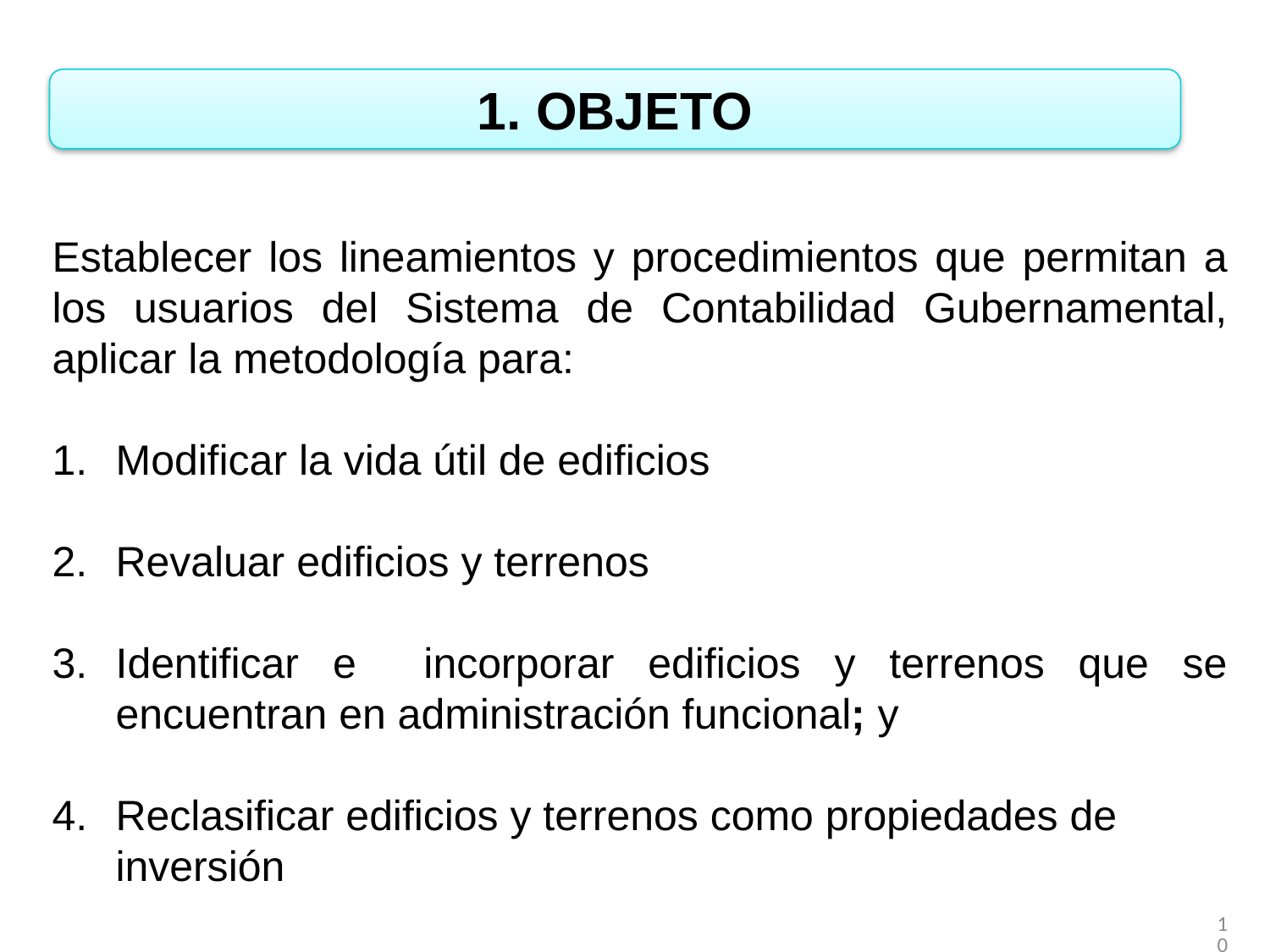

1. OBJETO
Establecer los lineamientos y procedimientos que permitan a los usuarios del Sistema de Contabilidad Gubernamental, aplicar la metodología para:

Modificar la vida útil de edificios

Revaluar edificios y terrenos

3.	Identificar e  incorporar edificios y terrenos que se encuentran en administración funcional; y

4. 	Reclasificar edificios y terrenos como propiedades de inversión
10